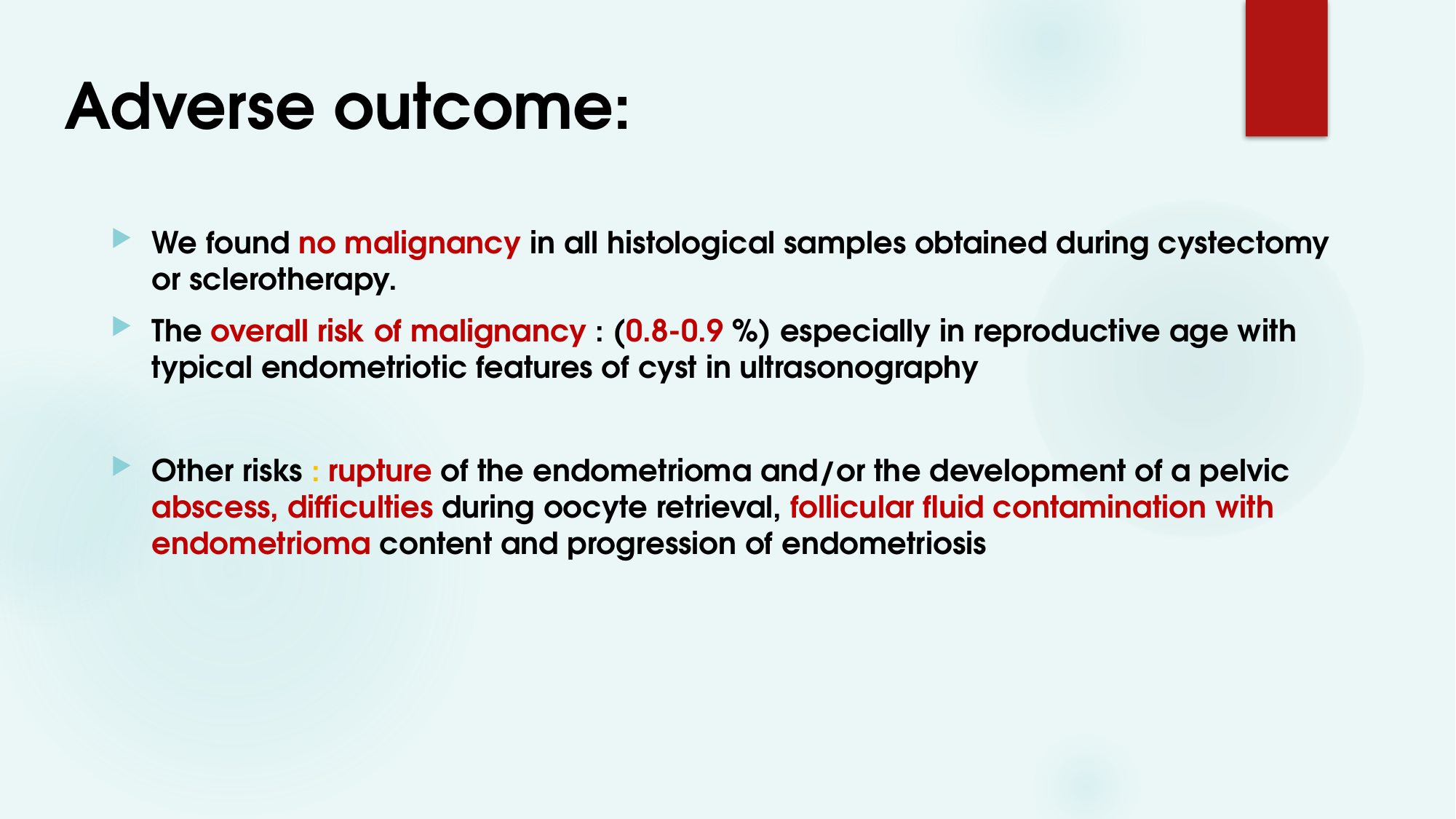

# Adverse outcome:
We found no malignancy in all histological samples obtained during cystectomy or sclerotherapy.
The overall risk of malignancy : (0.8-0.9 %) especially in reproductive age with typical endometriotic features of cyst in ultrasonography

Other risks : rupture of the endometrioma and/or the development of a pelvic abscess, difficulties during oocyte retrieval, follicular fluid contamination with endometrioma content and progression of endometriosis